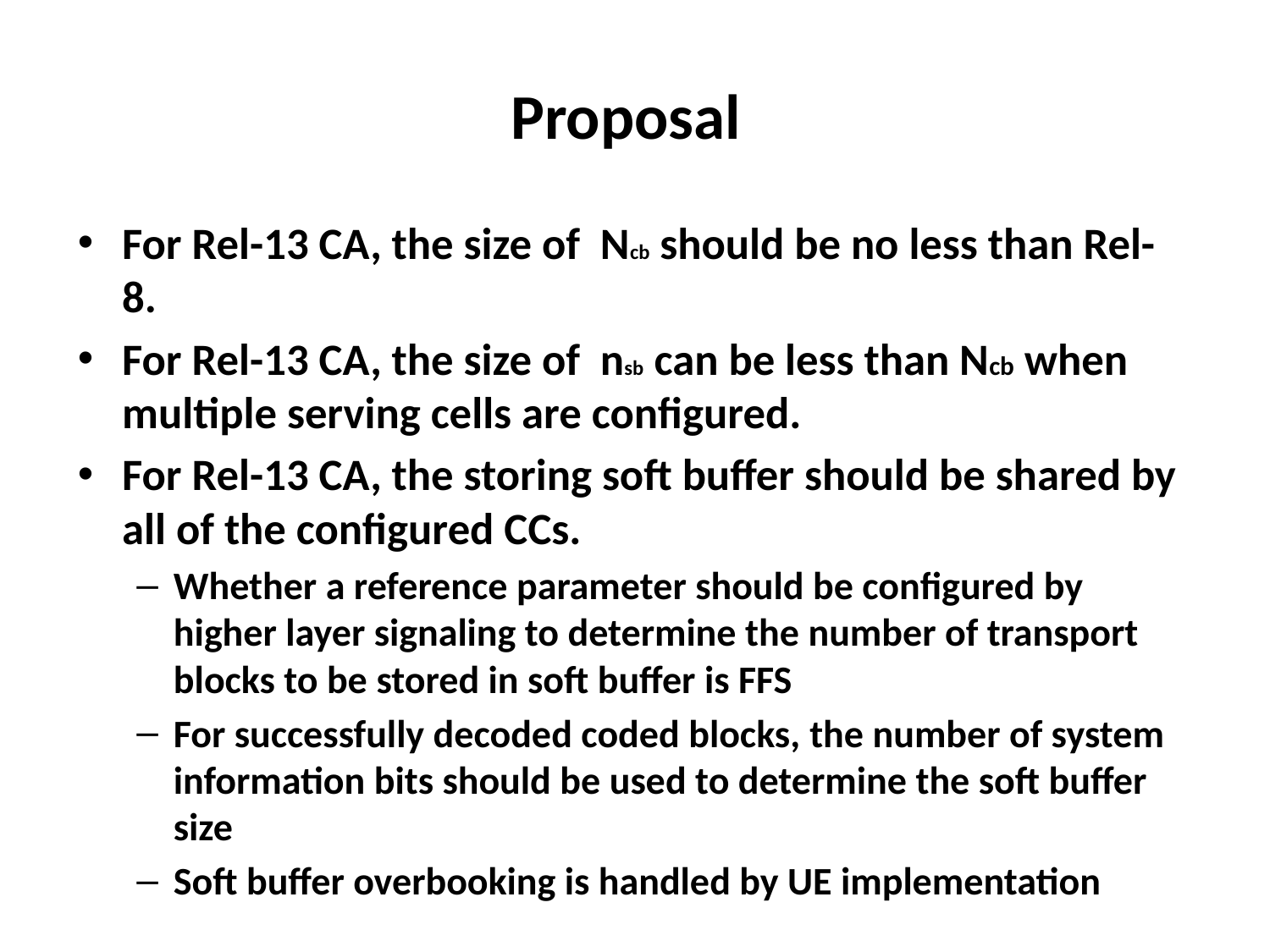

Proposal
For Rel-13 CA, the size of  Ncb should be no less than Rel-8.
For Rel-13 CA, the size of  nsb can be less than Ncb when multiple serving cells are configured.
For Rel-13 CA, the storing soft buffer should be shared by all of the configured CCs.
Whether a reference parameter should be configured by higher layer signaling to determine the number of transport blocks to be stored in soft buffer is FFS
For successfully decoded coded blocks, the number of system information bits should be used to determine the soft buffer size
Soft buffer overbooking is handled by UE implementation